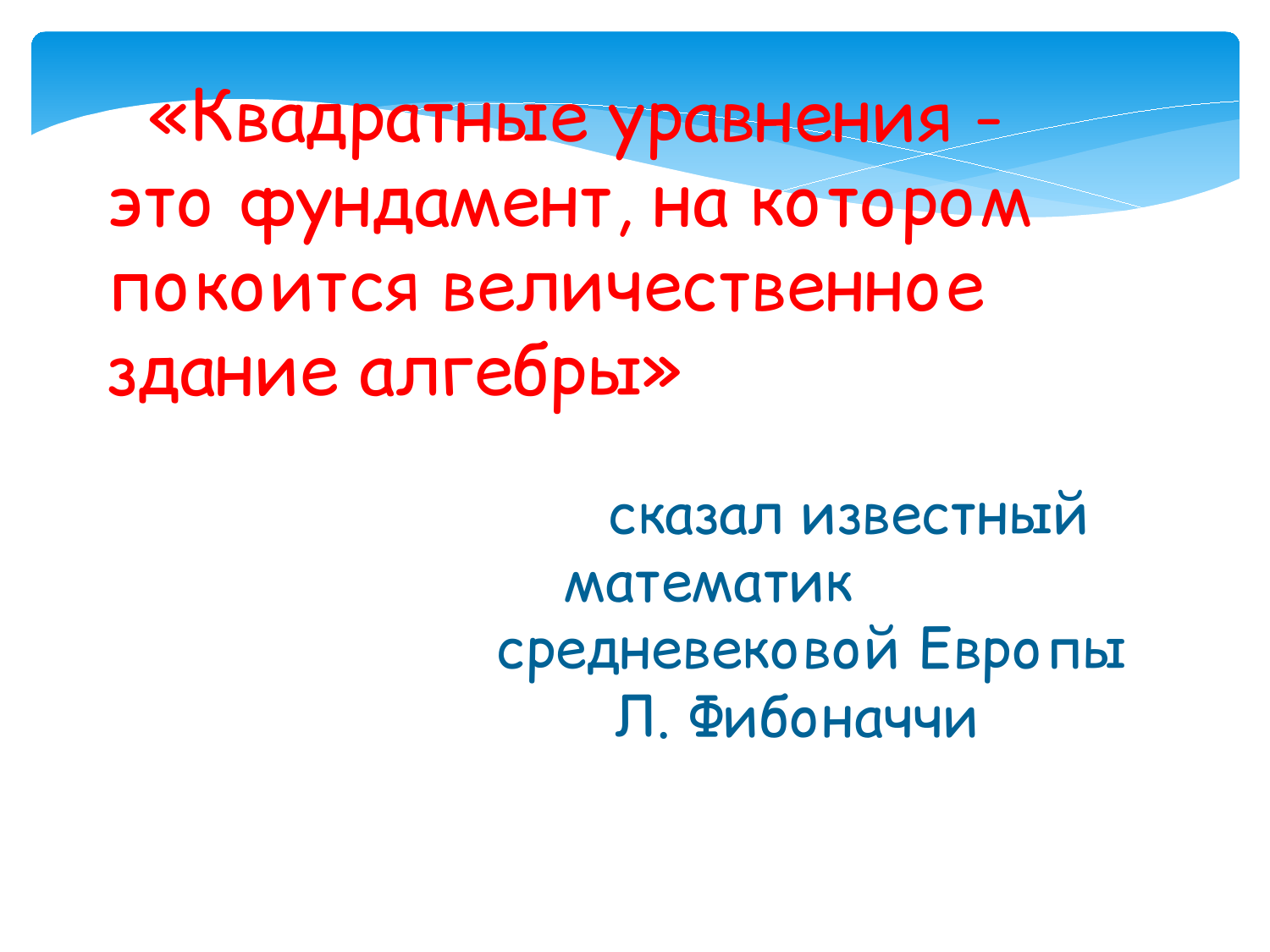

«Квадратные уравнения - это фундамент, на котором покоится величественное здание алгебры»

                                сказал известный
                           математик
                       средневековой Европы
                              Л. Фибоначчи